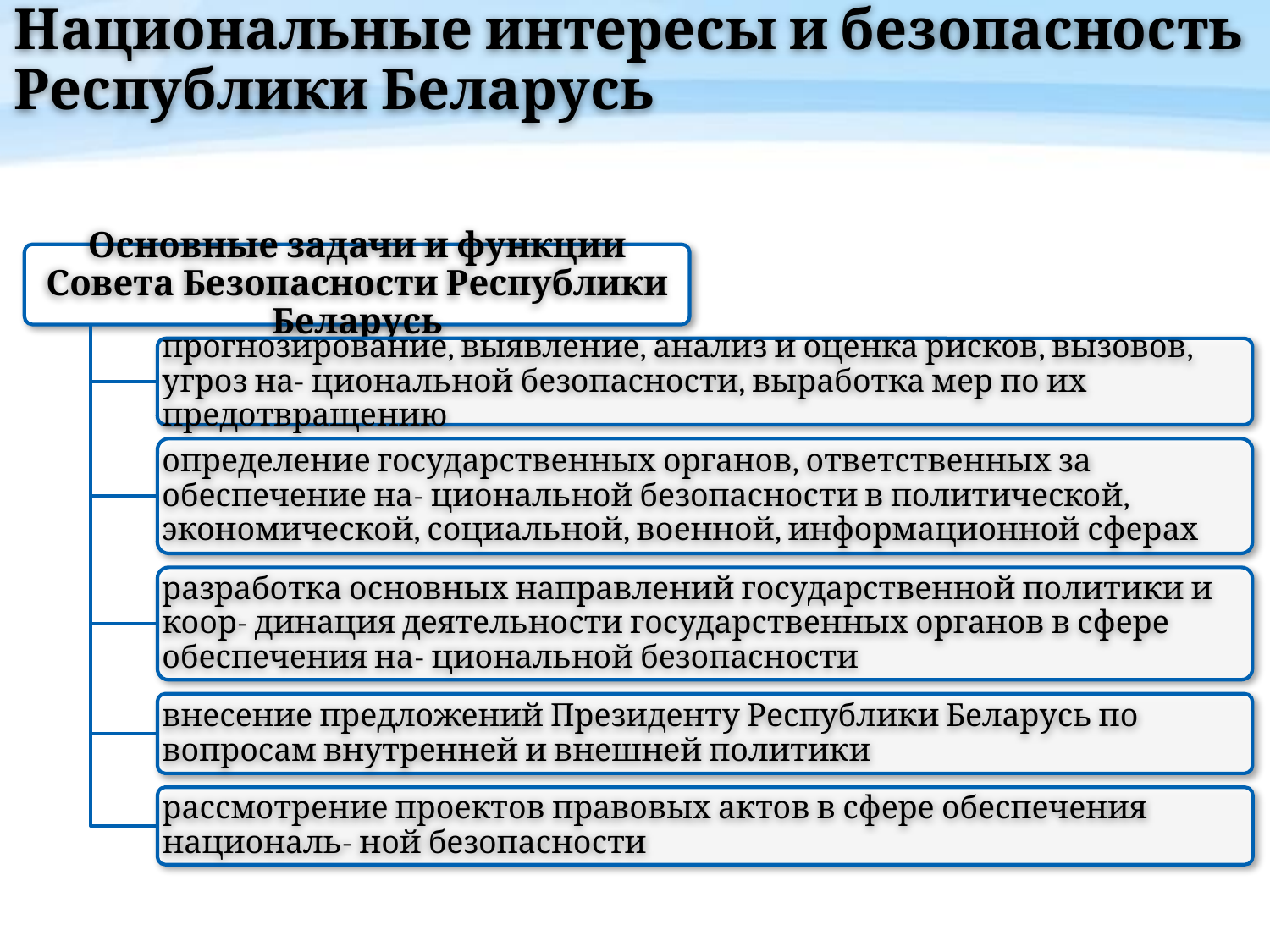

# Национальные интересы и безопасность Республики Беларусь

Основные задачи и функции Совета Безопасности Республики Беларусь

прогнозирование, выявление, ана­лиз и оценка рисков, вызовов, угроз на- циональной безопасности, выработка мер по их предотвращению

определение государственных органов, ответственных за обеспечение на- циональной безопасности в политической, экономической, социальной, военной, информационной сферах

разработка основных направлений государственной политики и коор- динация деятельности государственных органов в сфере обеспечения на- циональной безопасности

внесение предложений Президенту Республики Беларусь по вопросам внутренней и внешней политики

рассмотрение проектов правовых актов в сфере обеспечения националь- ной безопасности